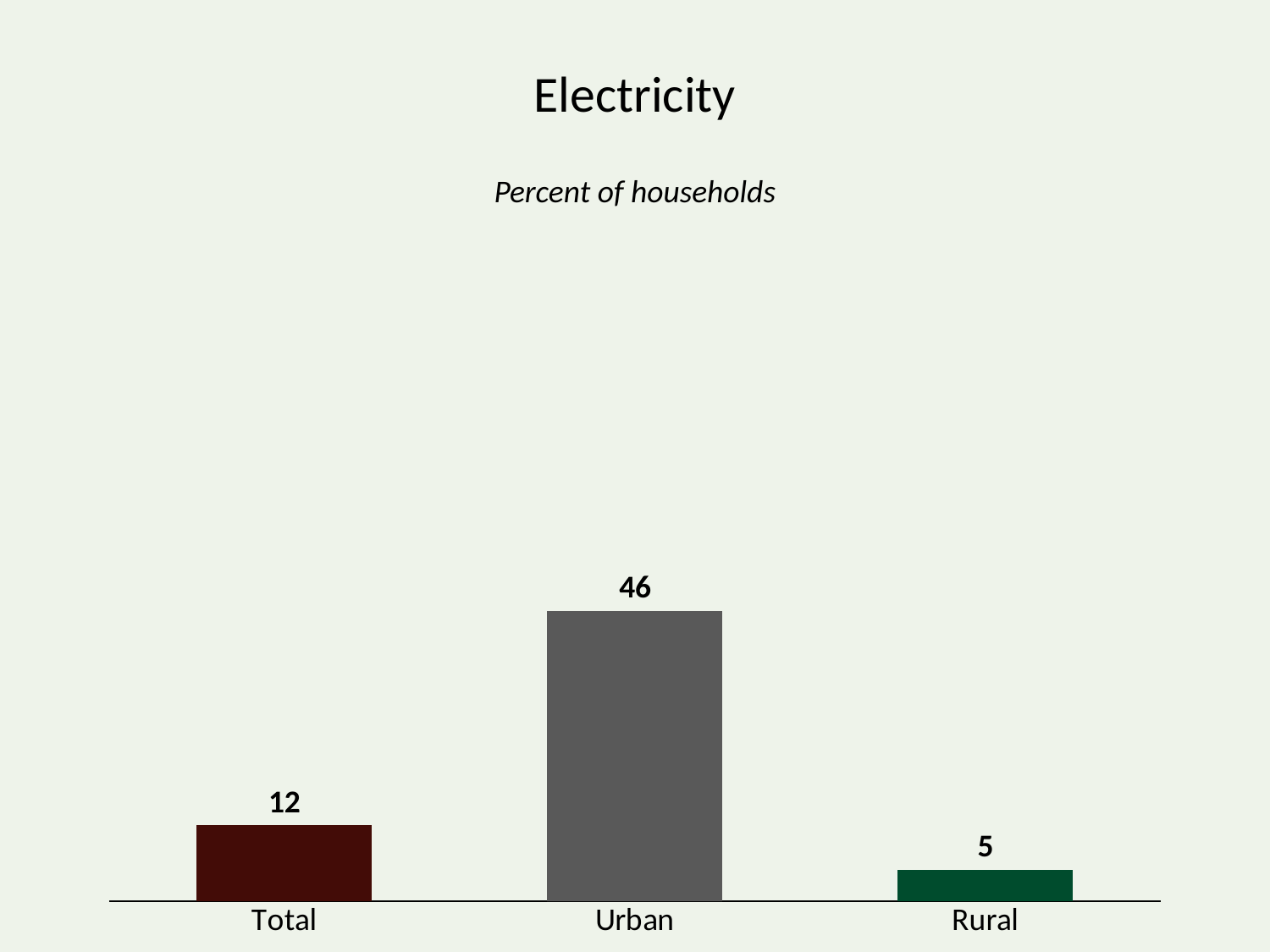

# Electricity
Percent of households

### Chart

| Category | Column1 |
|---|---|
| Total | 12.0 |
| Urban | 46.0 |
| Rural | 5.0 |